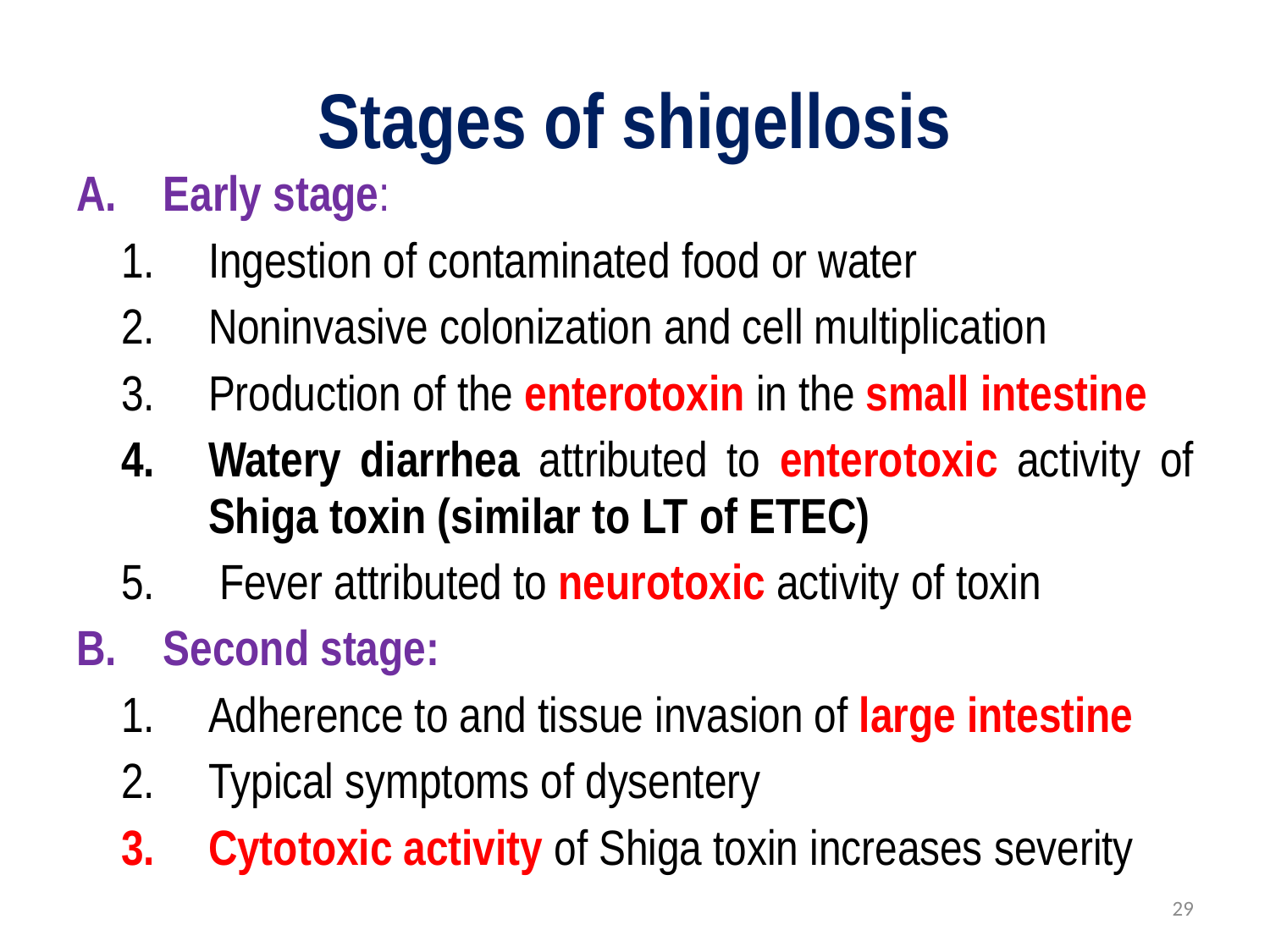

# Stages of shigellosis
Early stage:
Ingestion of contaminated food or water
Noninvasive colonization and cell multiplication
Production of the enterotoxin in the small intestine
Watery diarrhea attributed to enterotoxic activity of Shiga toxin (similar to LT of ETEC)
 Fever attributed to neurotoxic activity of toxin
Second stage:
Adherence to and tissue invasion of large intestine
Typical symptoms of dysentery
Cytotoxic activity of Shiga toxin increases severity

29